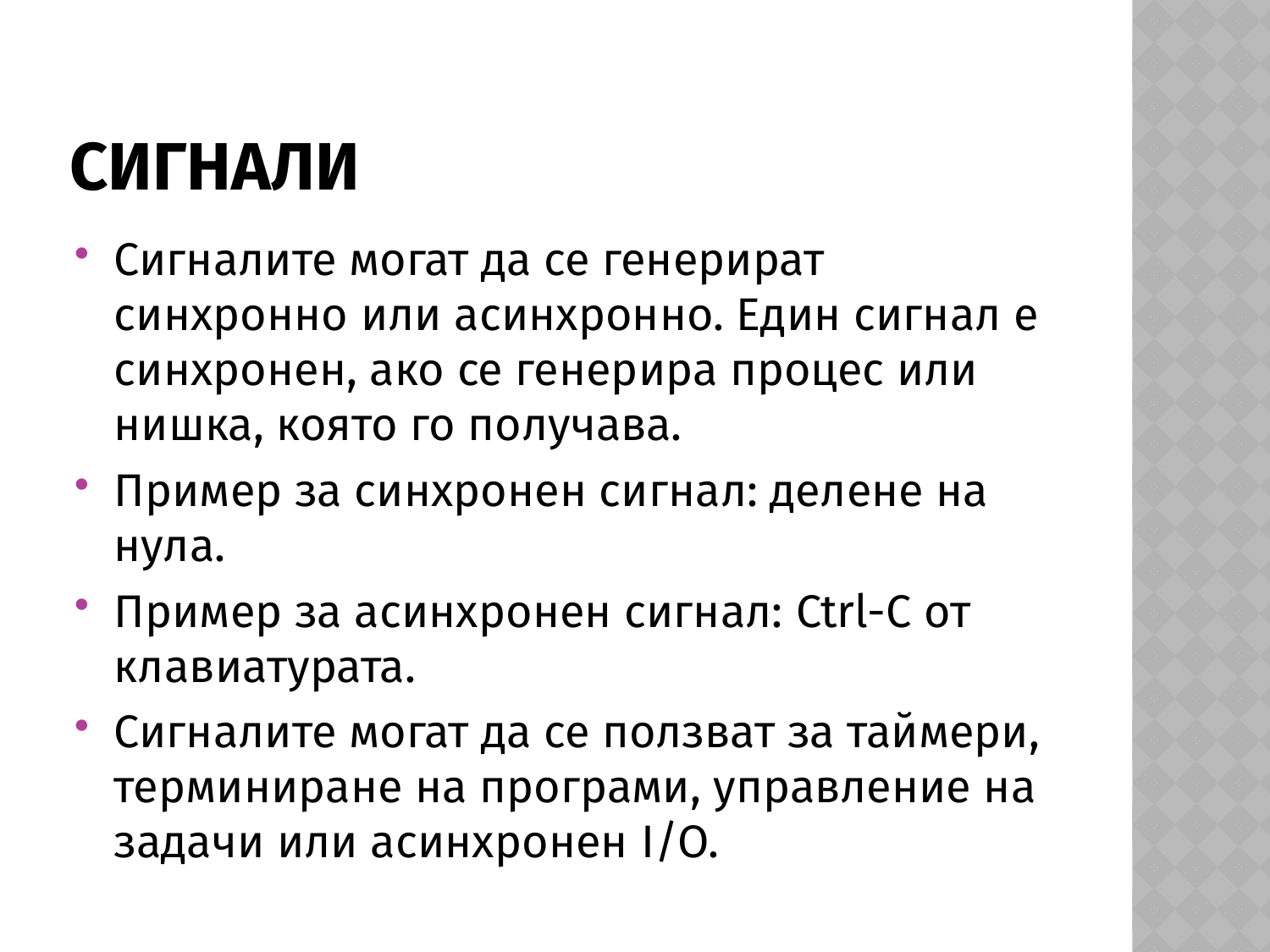

# сигнали
Сигналите могат да се генерират синхронно или асинхронно. Един сигнал е синхронен, ако се генерира процес или нишка, която го получава.
Пример за синхронен сигнал: делене на нула.
Пример за асинхронен сигнал: Ctrl-C от клавиатурата.
Сигналите могат да се ползват за таймери, терминиране на програми, управление на задачи или асинхронен I/O.